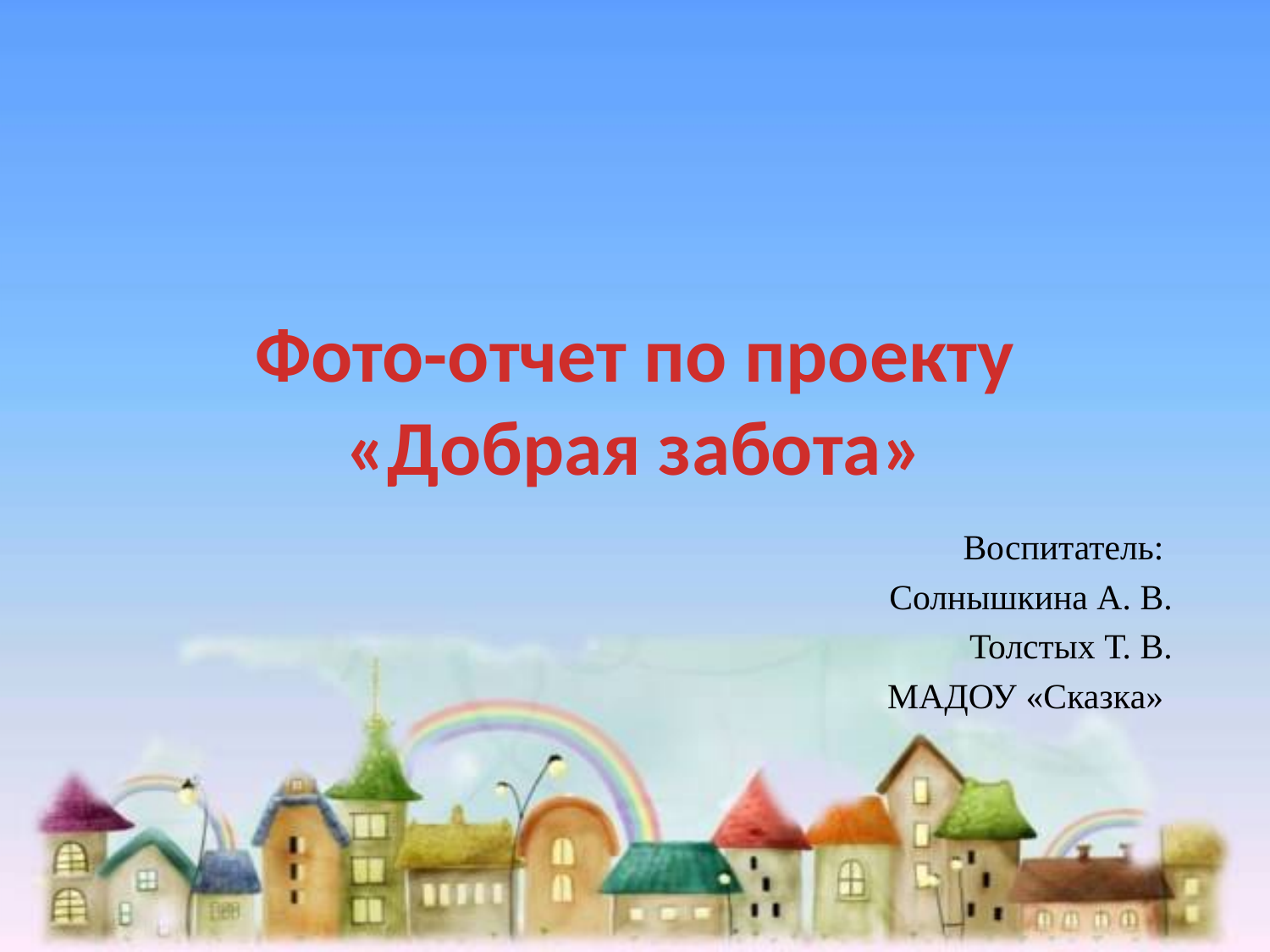

# Фото-отчет по проекту «Добрая забота»
Воспитатель:
Солнышкина А. В.
Толстых Т. В.
МАДОУ «Сказка»